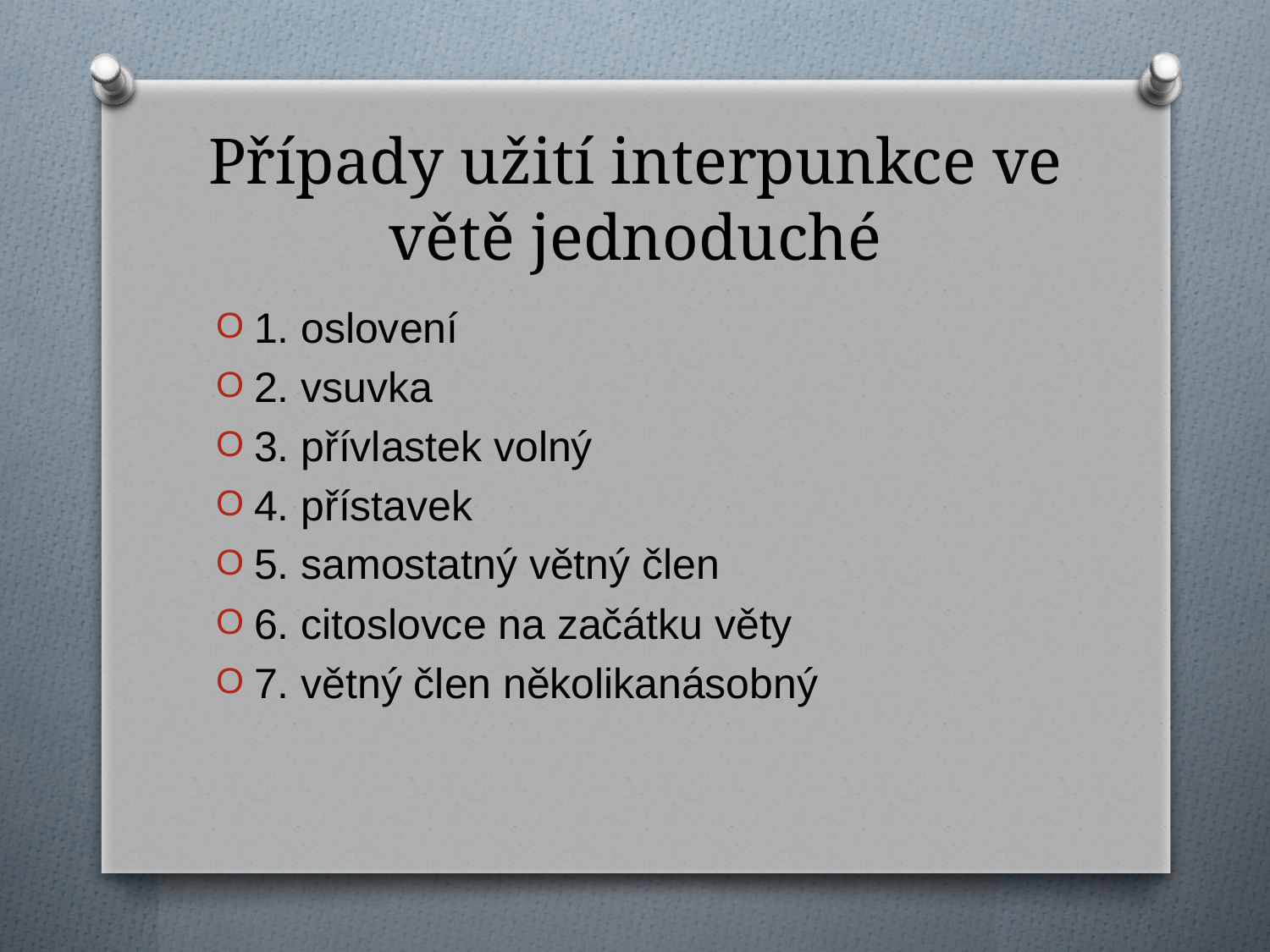

# Případy užití interpunkce ve větě jednoduché
1. oslovení
2. vsuvka
3. přívlastek volný
4. přístavek
5. samostatný větný člen
6. citoslovce na začátku věty
7. větný člen několikanásobný